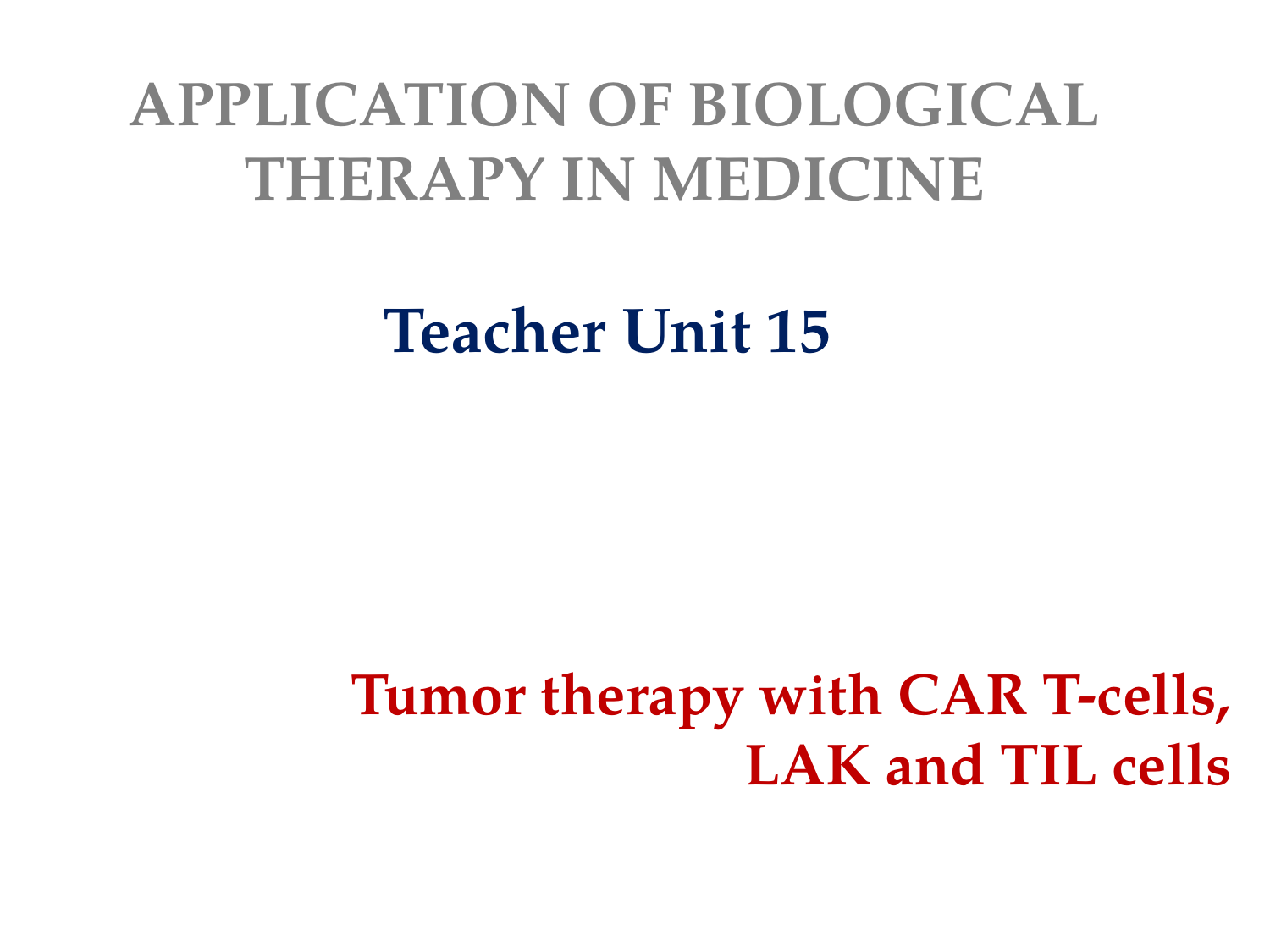

# APPLICATION OF BIOLOGICAL THERAPY IN MEDICINE
Teacher Unit 15
Tumor therapy with CAR T-cells,  LAK and TIL cells